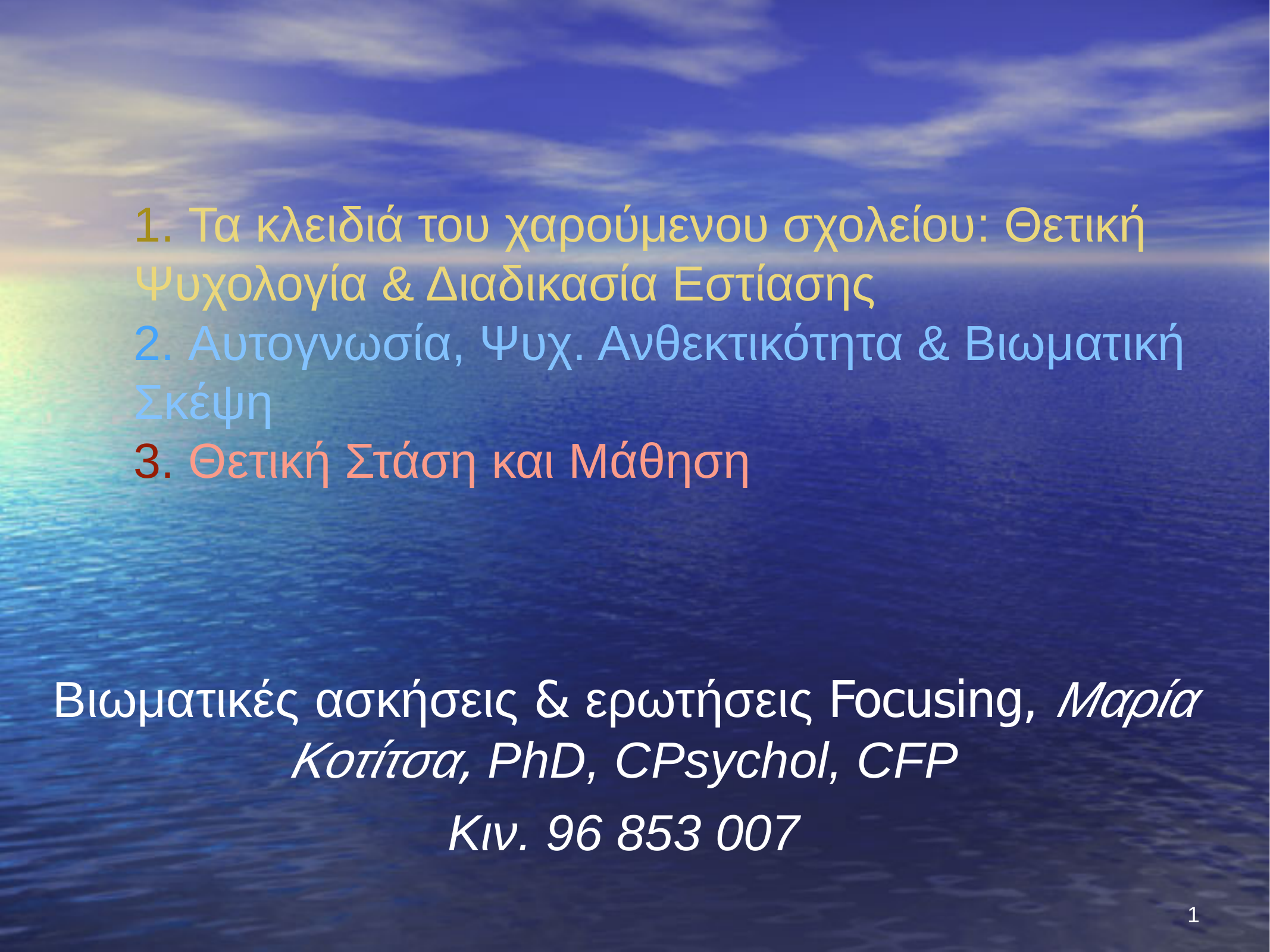

1. Τα κλειδιά του χαρούμενου σχολείου: Θετική Ψυχολογία & Διαδικασία Εστίασης
2. Αυτογνωσία, Ψυχ. Ανθεκτικότητα & Βιωματική Σκέψη
3. Θετική Στάση και Μάθηση

Βιωματικές ασκήσεις & ερωτήσεις Focusing, Μαρία Κοτίτσα, PhD, CPsychol, CFP
Κιν. 96 853 007
1